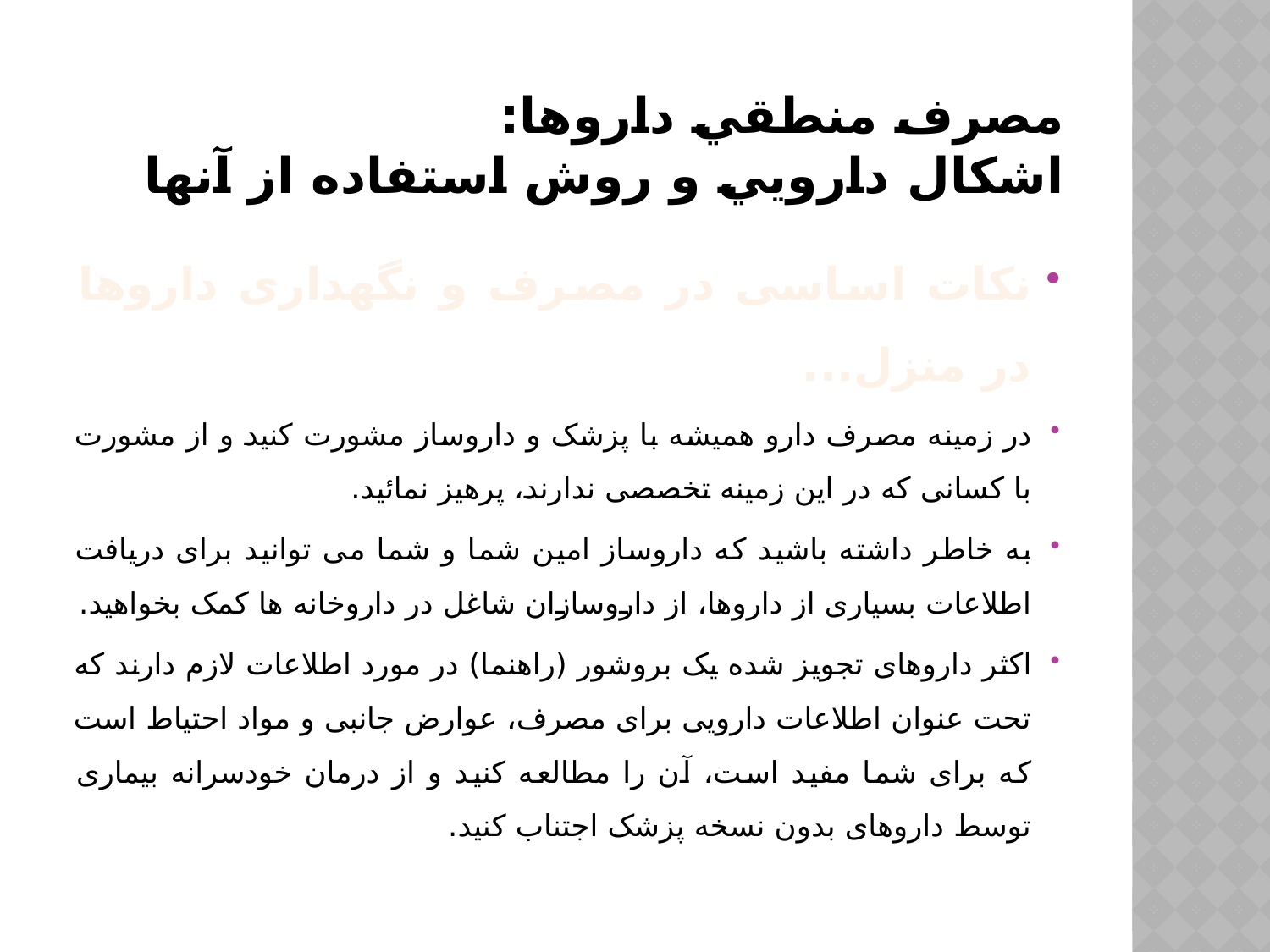

# مصرف منطقي داروها: اشكال دارويي و روش استفاده از آنها
نکات اساسی در مصرف و نگهداری داروها در منزل...
در زمینه مصرف دارو همیشه با پزشک و داروساز مشورت کنید و از مشورت با کسانی که در این زمینه تخصصی ندارند، پرهیز نمائید.
به خاطر داشته باشید که داروساز امین شما و شما می توانید برای دریافت اطلاعات بسیاری از داروها، از داروسازان شاغل در داروخانه ها کمک بخواهید.
اکثر داروهای تجویز شده یک بروشور (راهنما) در مورد اطلاعات لازم دارند که تحت عنوان اطلاعات دارویی برای مصرف، عوارض جانبی و مواد احتیاط است که برای شما مفید است، آن را مطالعه کنید و از درمان خودسرانه بیماری توسط داروهای بدون نسخه پزشک اجتناب کنید.